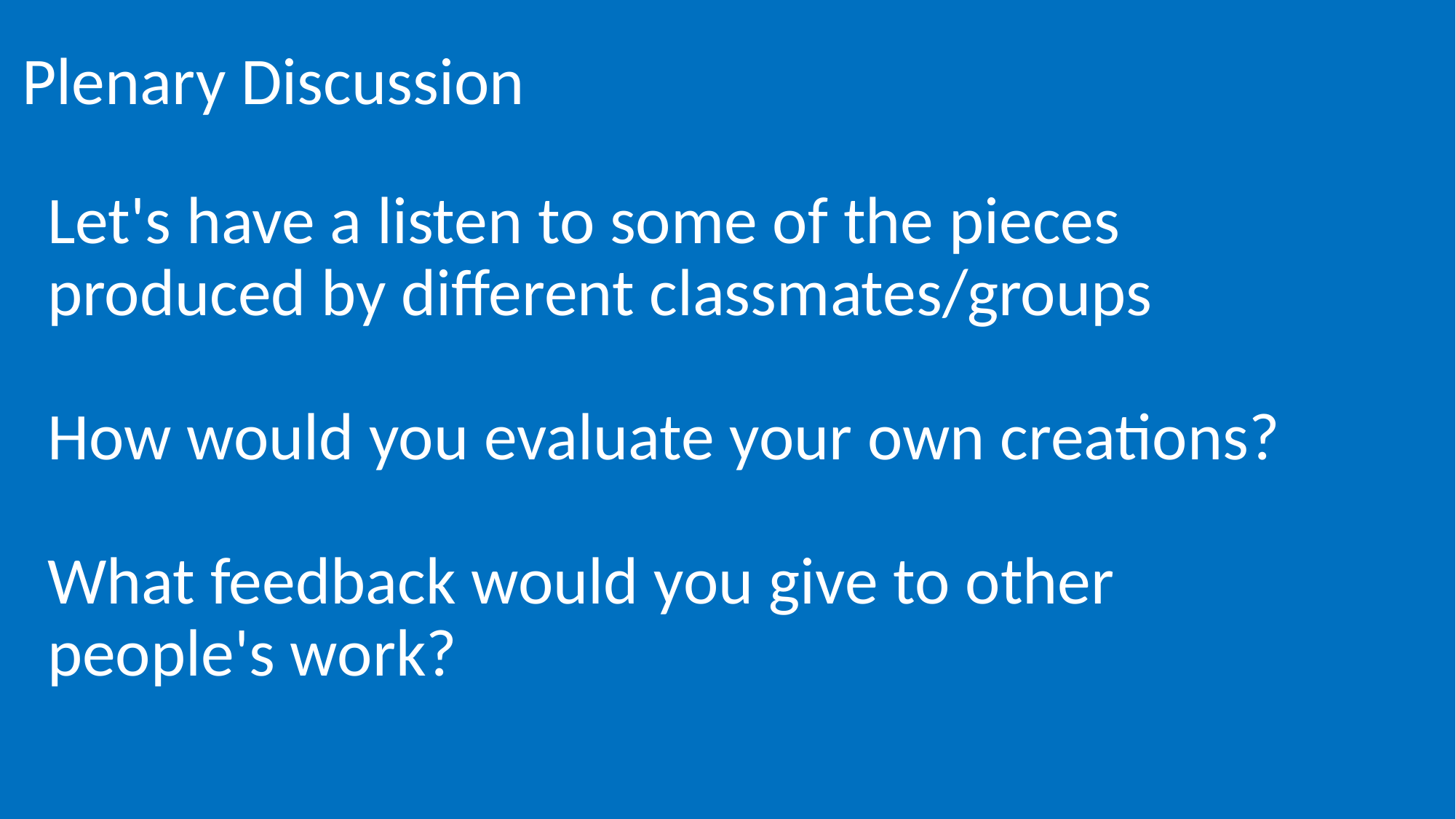

Plenary Discussion
Let's have a listen to some of the pieces produced by different classmates/groups

How would you evaluate your own creations?

What feedback would you give to other people's work?